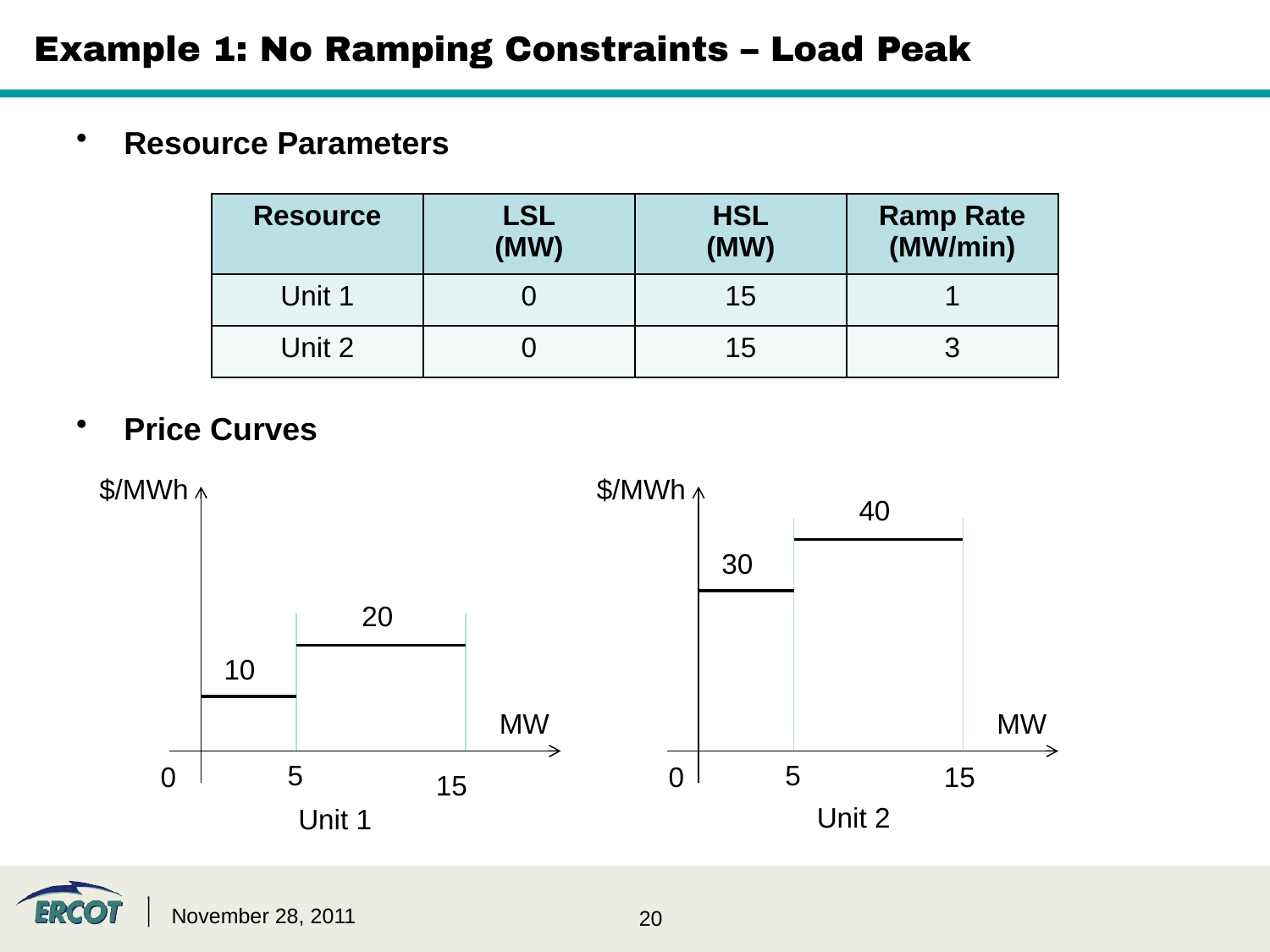

# Example 1: No Ramping Constraints – Load Peak
Resource Parameters

Price Curves

| Resource | LSL (MW) | HSL (MW) | Ramp Rate (MW/min) |
| --- | --- | --- | --- |
| Unit 1 | 0 | 15 | 1 |
| Unit 2 | 0 | 15 | 3 |
$/MWh
$/MWh
40
30
20
10
MW
MW
5
5
0
0
15
15
Unit 2
Unit 1
November 28, 2011